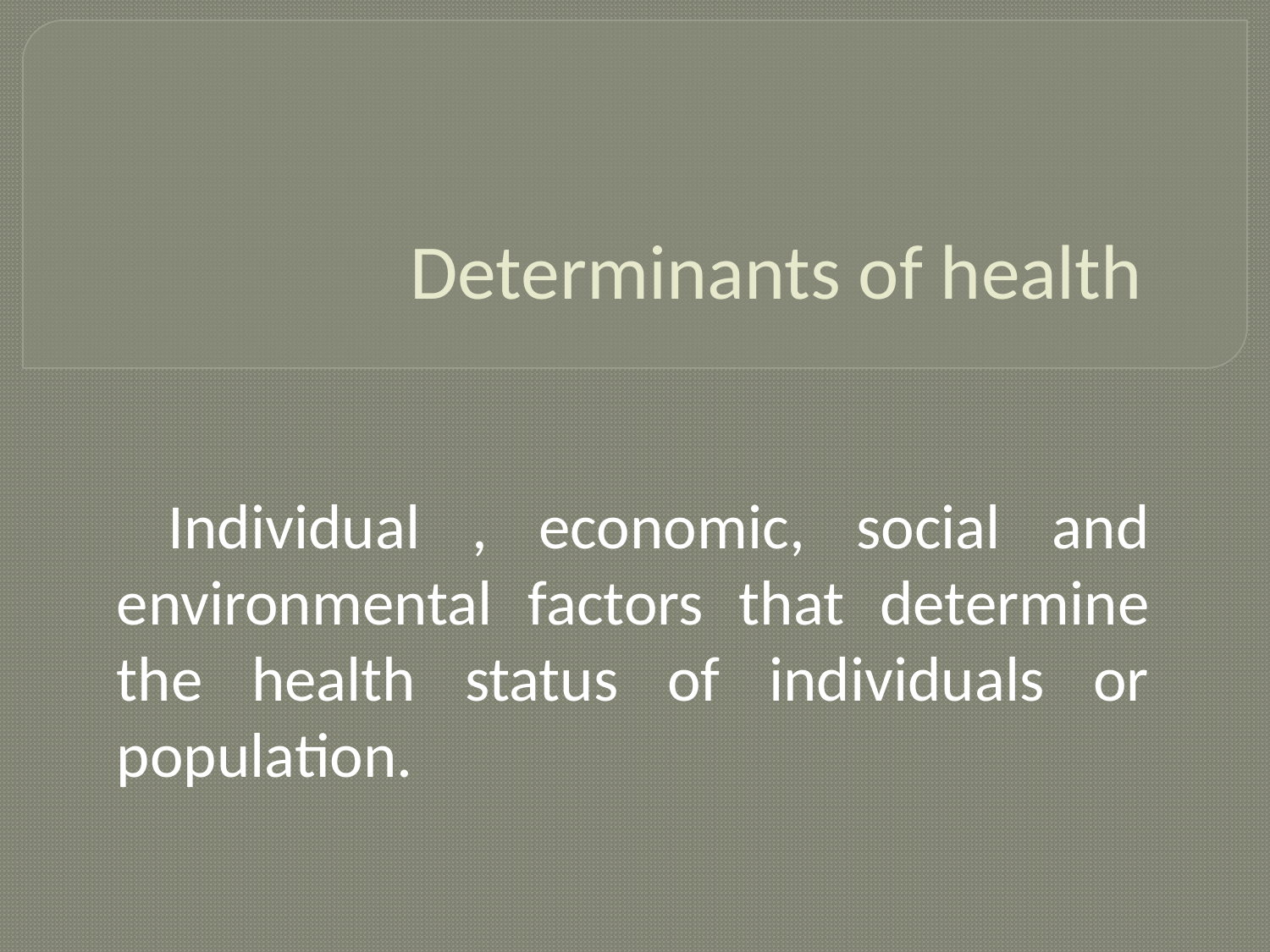

# Determinants of health
 Individual , economic, social and environmental factors that determine the health status of individuals or population.